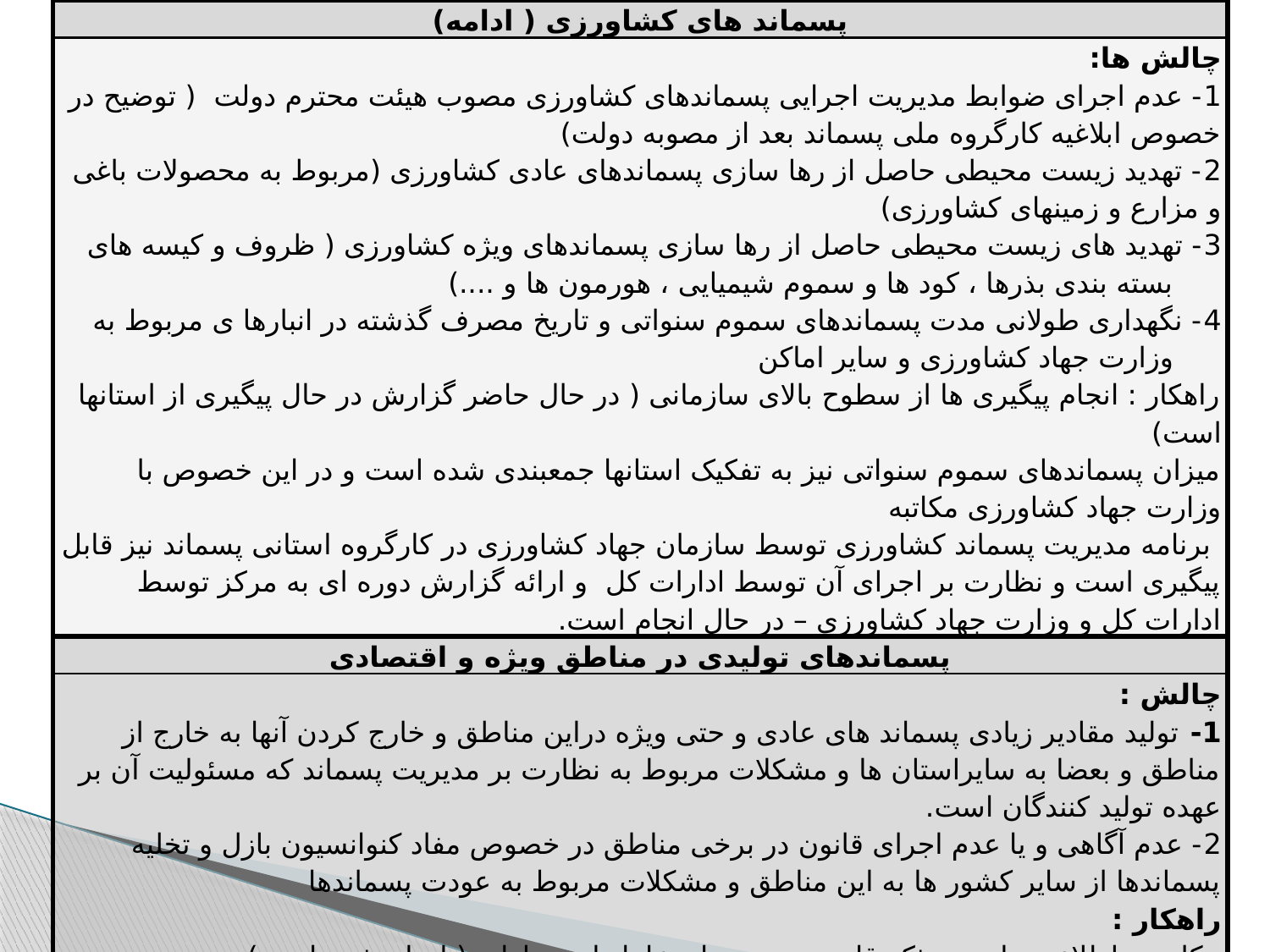

| پسماند های کشاورزی ( ادامه) |
| --- |
| چالش ها: 1- عدم اجرای ضوابط مدیریت اجرایی پسماندهای کشاورزی مصوب هیئت محترم دولت ( توضیح در خصوص ابلاغیه کارگروه ملی پسماند بعد از مصوبه دولت) 2- تهدید زیست محیطی حاصل از رها سازی پسماندهای عادی کشاورزی (مربوط به محصولات باغی و مزارع و زمینهای کشاورزی) 3- تهدید های زیست محیطی حاصل از رها سازی پسماندهای ویژه کشاورزی ( ظروف و کیسه های بسته بندی بذرها ، کود ها و سموم شیمیایی ، هورمون ها و ....) 4- نگهداری طولانی مدت پسماندهای سموم سنواتی و تاریخ مصرف گذشته در انبارها ی مربوط به وزارت جهاد کشاورزی و سایر اماکن راهکار : انجام پیگیری ها از سطوح بالای سازمانی ( در حال حاضر گزارش در حال پیگیری از استانها است) میزان پسماندهای سموم سنواتی نیز به تفکیک استانها جمعبندی شده است و در این خصوص با وزارت جهاد کشاورزی مکاتبه برنامه مدیریت پسماند کشاورزی توسط سازمان جهاد کشاورزی در کارگروه استانی پسماند نیز قابل پیگیری است و نظارت بر اجرای آن توسط ادارات کل و ارائه گزارش دوره ای به مرکز توسط ادارات کل و وزارت جهاد کشاورزی – در حال انجام است. |
| پسماندهای تولیدی در مناطق ویژه و اقتصادی |
| چالش : 1- تولید مقادیر زیادی پسماند های عادی و حتی ویژه دراین مناطق و خارج کردن آنها به خارج از مناطق و بعضا به سایراستان ها و مشکلات مربوط به نظارت بر مدیریت پسماند که مسئولیت آن بر عهده تولید کنندگان است. 2- عدم آگاهی و یا عدم اجرای قانون در برخی مناطق در خصوص مفاد کنوانسیون بازل و تخلیه پسماندها از سایر کشور ها به این مناطق و مشکلات مربوط به عودت پسماندها راهکار : مکاتبه و اطلاع رسانی و تذکر قانونی به مدیران عامل این مناطق ( انجام شده است) برگزاری نشست مشترک در سطح مدیران ادارات کل محیط زیست ذیربط ، نمایندگان مناطق ویژه و آزاد اقتصادی وسازمان برای طرح موضوع و اخذ برنامه ها ( دو جلسه تاکنون گذاشته شده و جلسه ای در خرداد ماه 97 نیز برنامه ریزی شده است) مکاتبه با وزارت امور خارجه جهت اعلام به دبیر خانه کنوانسیون و تذکر به کشور های عضو کنوانسیون در این خصوص ( مکاتبه انجام شده است) |